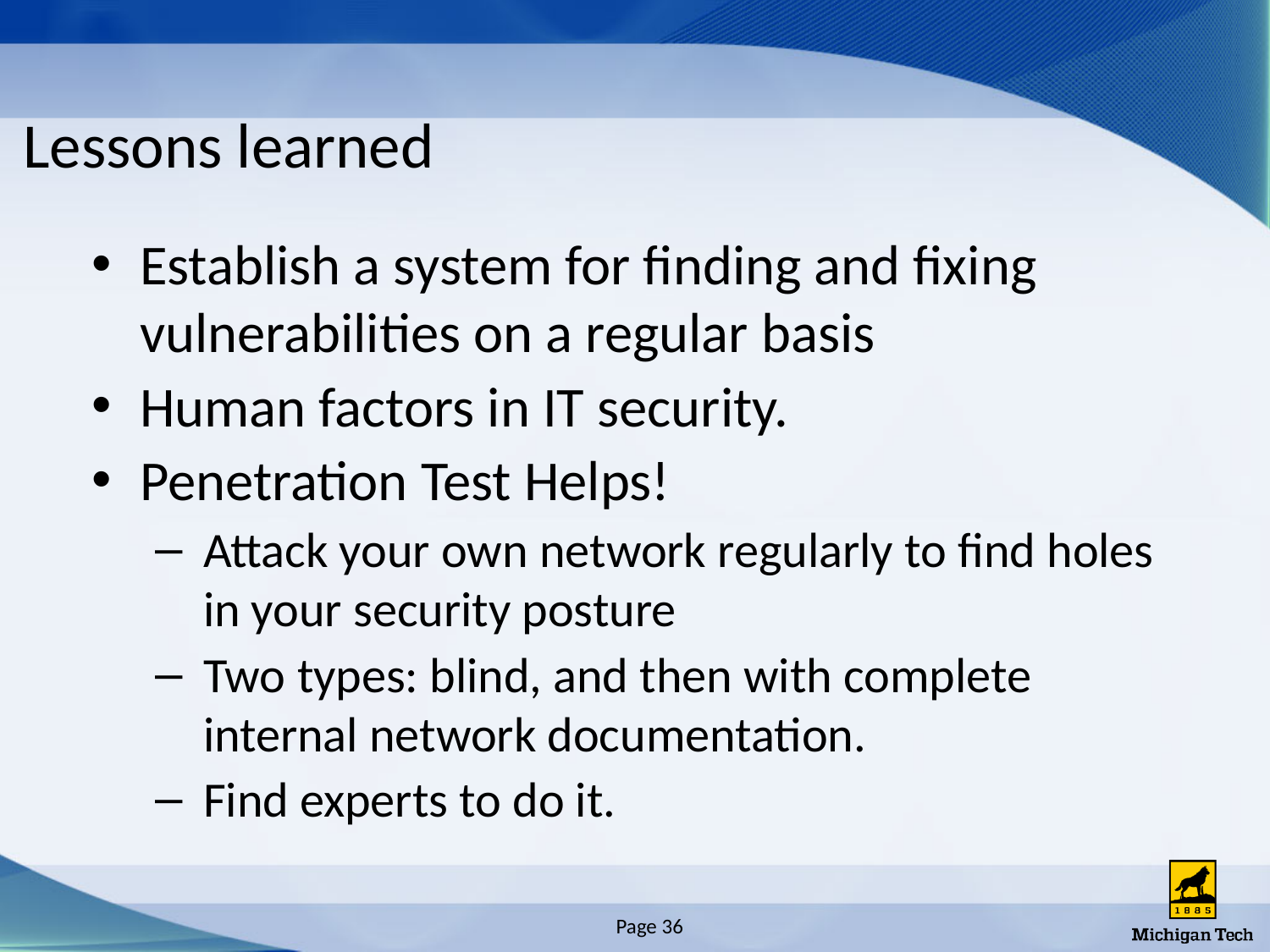

# Lessons learned
Establish a system for finding and fixing vulnerabilities on a regular basis
Human factors in IT security.
Penetration Test Helps!
Attack your own network regularly to find holes in your security posture
Two types: blind, and then with complete internal network documentation.
Find experts to do it.